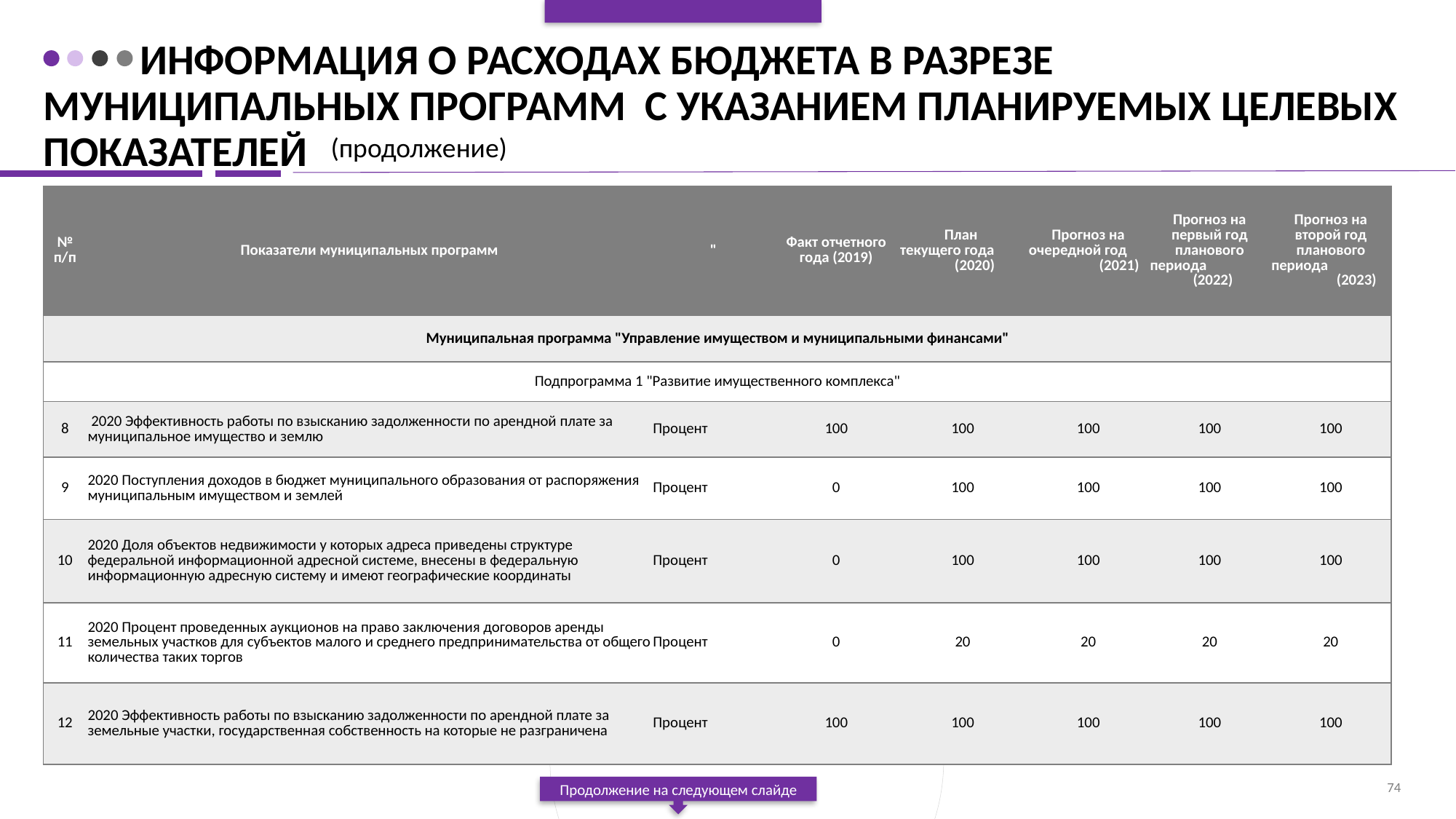

# Информация о расходах бюджета в разрезе муниципальных программ  с указанием планируемых целевых показателей
(продолжение)
| № п/п | Показатели муниципальных программ | " | Факт отчетного года (2019) | План текущего года (2020) | Прогноз на очередной год (2021) | Прогноз на первый год планового периода (2022) | Прогноз на второй год планового периода (2023) |
| --- | --- | --- | --- | --- | --- | --- | --- |
| Муниципальная программа "Управление имуществом и муниципальными финансами" |  |  |  |  |  |  |  |
| Подпрограмма 1 "Развитие имущественного комплекса" |  |  |  |  |  |  |  |
| 8 | 2020 Эффективность работы по взысканию задолженности по арендной плате за муниципальное имущество и землю | Процент | 100 | 100 | 100 | 100 | 100 |
| 9 | 2020 Поступления доходов в бюджет муниципального образования от распоряжения муниципальным имуществом и землей | Процент | 0 | 100 | 100 | 100 | 100 |
| 10 | 2020 Доля объектов недвижимости у которых адреса приведены структуре федеральной информационной адресной системе, внесены в федеральную информационную адресную систему и имеют географические координаты | Процент | 0 | 100 | 100 | 100 | 100 |
| 11 | 2020 Процент проведенных аукционов на право заключения договоров аренды земельных участков для субъектов малого и среднего предпринимательства от общего количества таких торгов | Процент | 0 | 20 | 20 | 20 | 20 |
| 12 | 2020 Эффективность работы по взысканию задолженности по арендной плате за земельные участки, государственная собственность на которые не разграничена | Процент | 100 | 100 | 100 | 100 | 100 |
74
Продолжение на следующем слайде